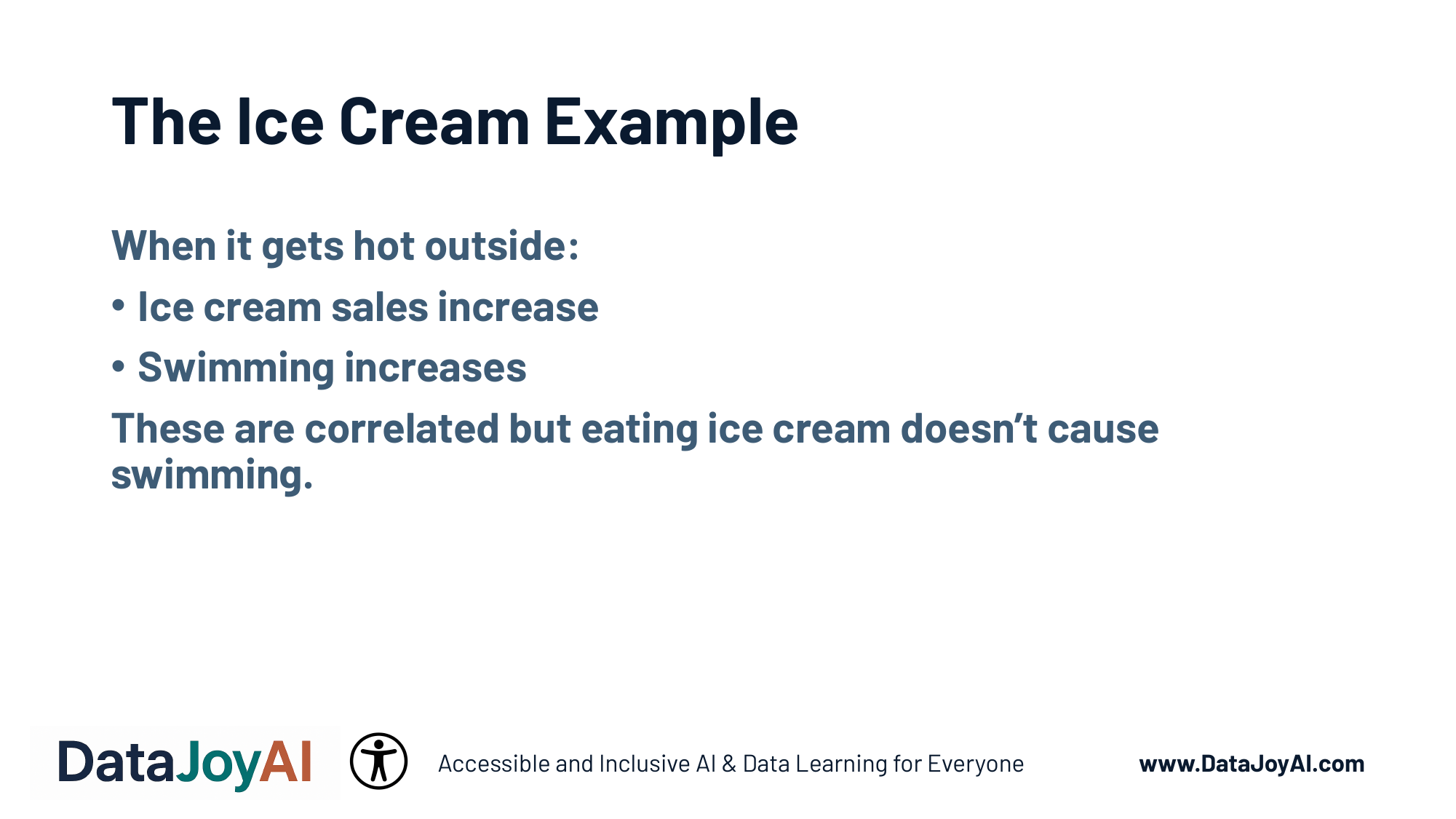

# The Ice Cream Example
When it gets hot outside:
Ice cream sales increase
Swimming increases
These are correlated but eating ice cream doesn’t cause swimming.